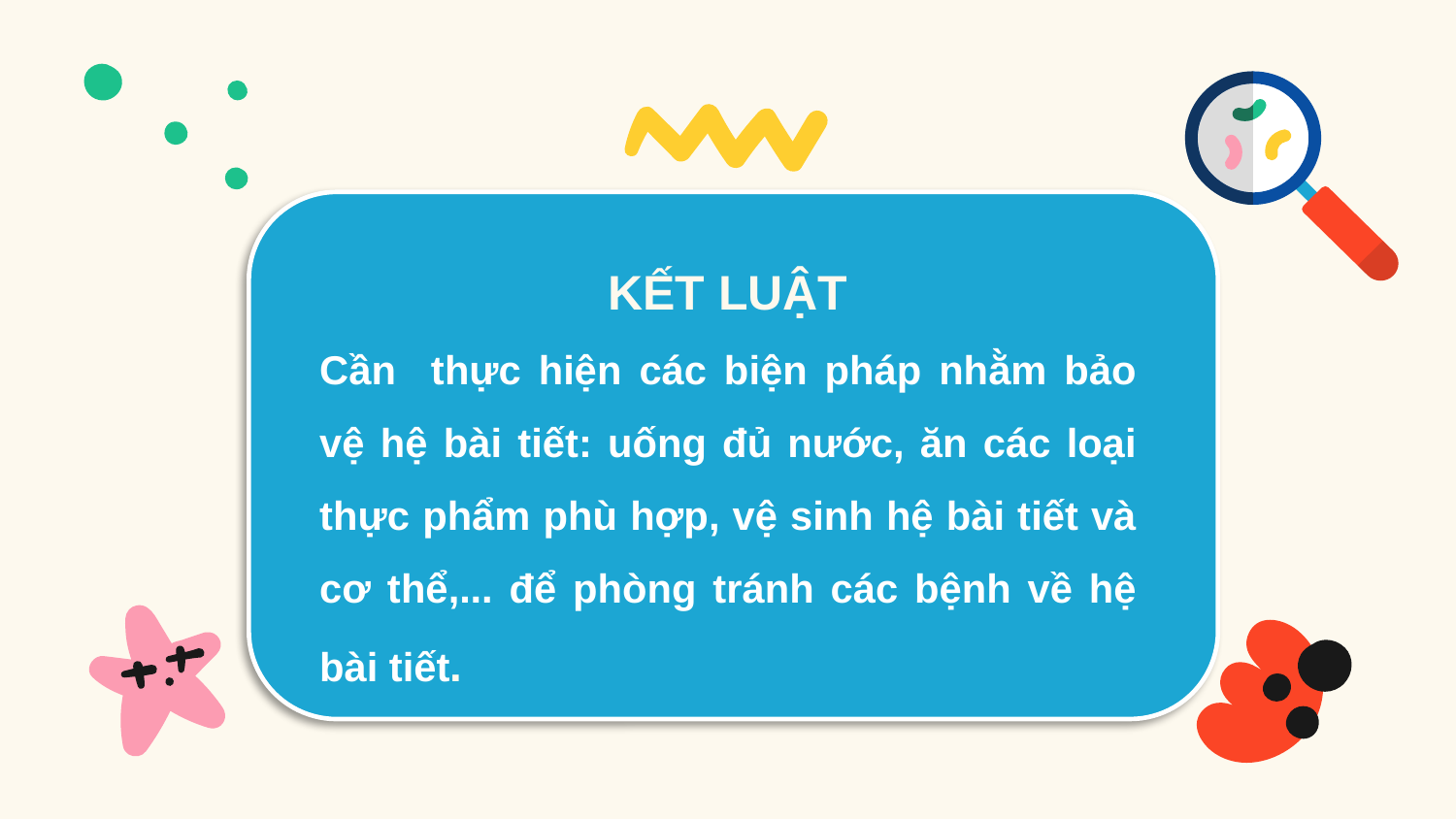

KẾT LUẬT
Cần  thực hiện các biện pháp nhằm bảo vệ hệ bài tiết: uống đủ nước, ăn các loại thực phẩm phù hợp, vệ sinh hệ bài tiết và cơ thể,... để phòng tránh các bệnh về hệ bài tiết.